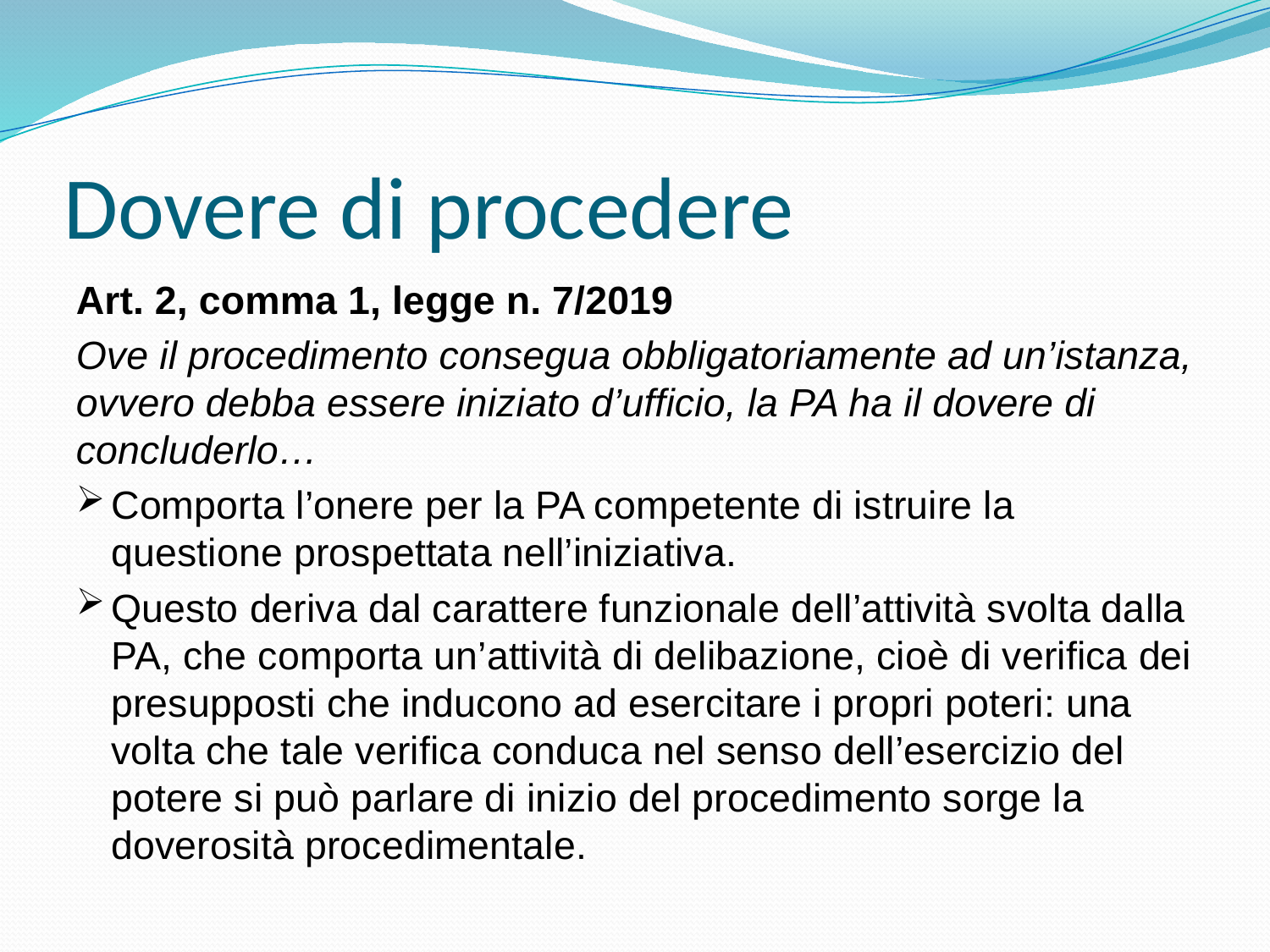

# Dovere di procedere
Art. 2, comma 1, legge n. 7/2019
Ove il procedimento consegua obbligatoriamente ad un’istanza, ovvero debba essere iniziato d’ufficio, la PA ha il dovere di concluderlo…
Comporta l’onere per la PA competente di istruire la questione prospettata nell’iniziativa.
Questo deriva dal carattere funzionale dell’attività svolta dalla PA, che comporta un’attività di delibazione, cioè di verifica dei presupposti che inducono ad esercitare i propri poteri: una volta che tale verifica conduca nel senso dell’esercizio del potere si può parlare di inizio del procedimento sorge la doverosità procedimentale.